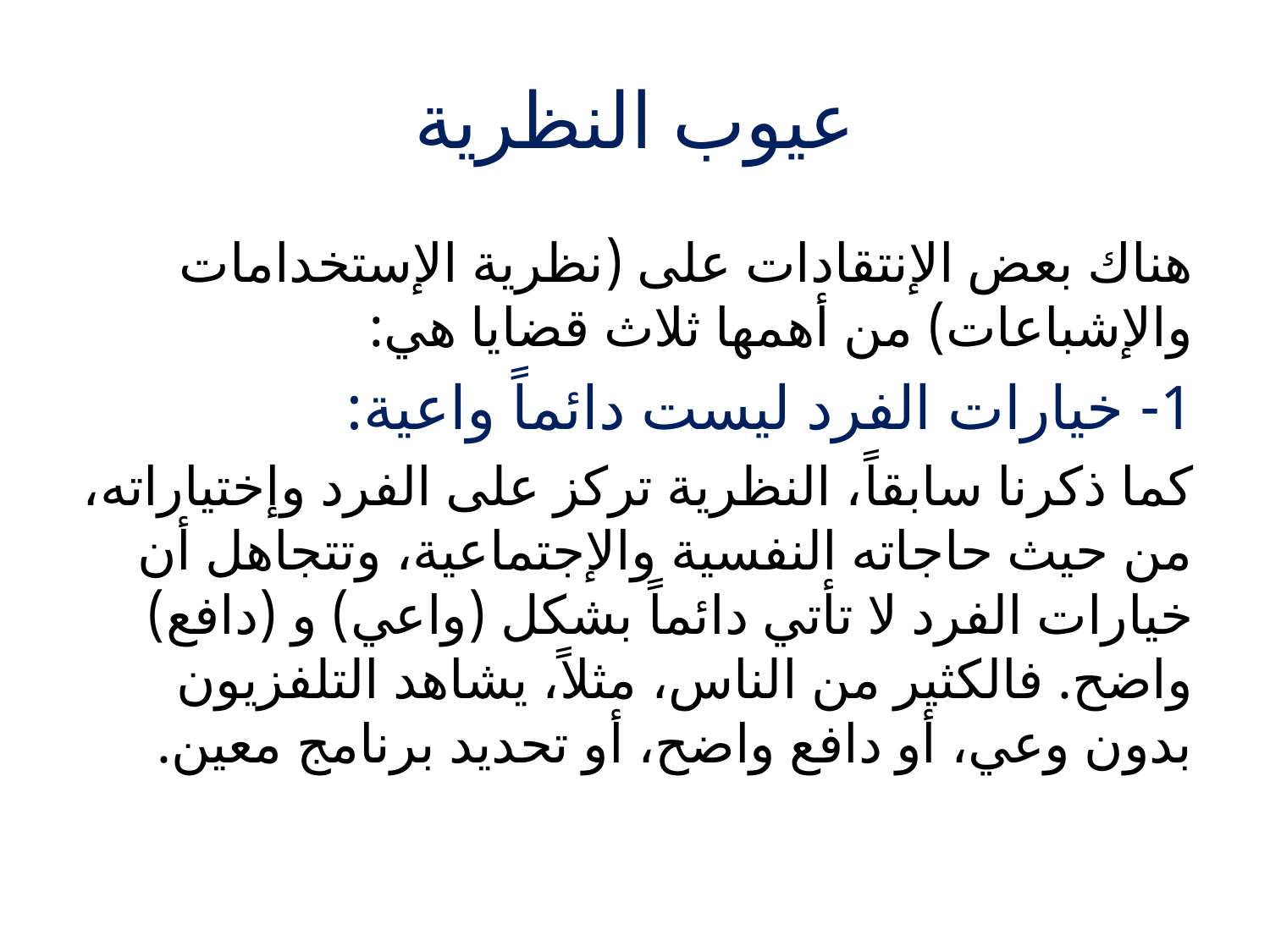

# عيوب النظرية
هناك بعض الإنتقادات على (نظرية الإستخدامات والإشباعات) من أهمها ثلاث قضايا هي:
1- خيارات الفرد ليست دائماً واعية:
كما ذكرنا سابقاً، النظرية تركز على الفرد وإختياراته، من حيث حاجاته النفسية والإجتماعية، وتتجاهل أن خيارات الفرد لا تأتي دائماً بشكل (واعي) و (دافع) واضح. فالكثير من الناس، مثلاً، يشاهد التلفزيون بدون وعي، أو دافع واضح، أو تحديد برنامج معين.